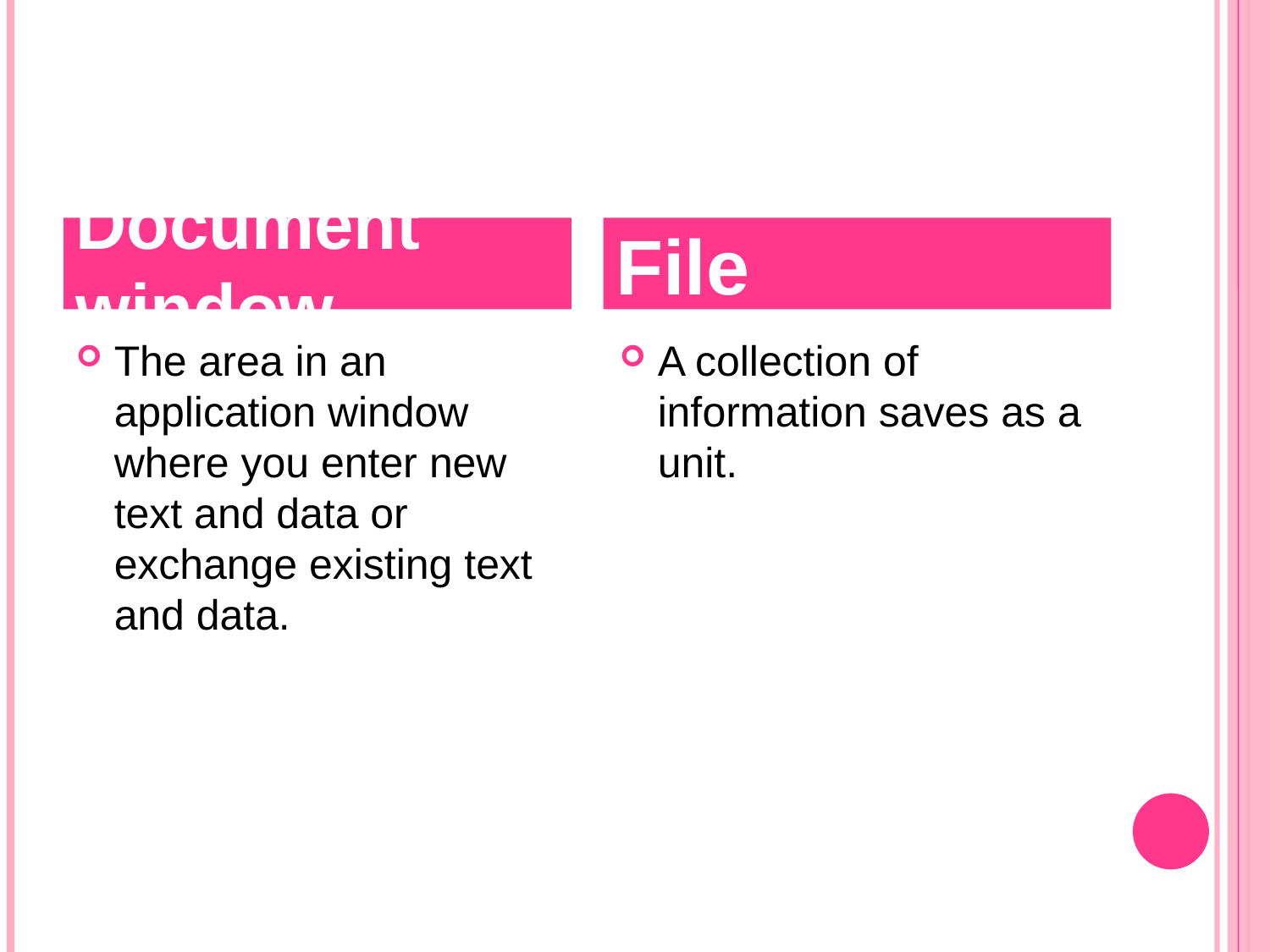

Document window
File
The area in an application window where you enter new text and data or exchange existing text and data.
A collection of information saves as a unit.